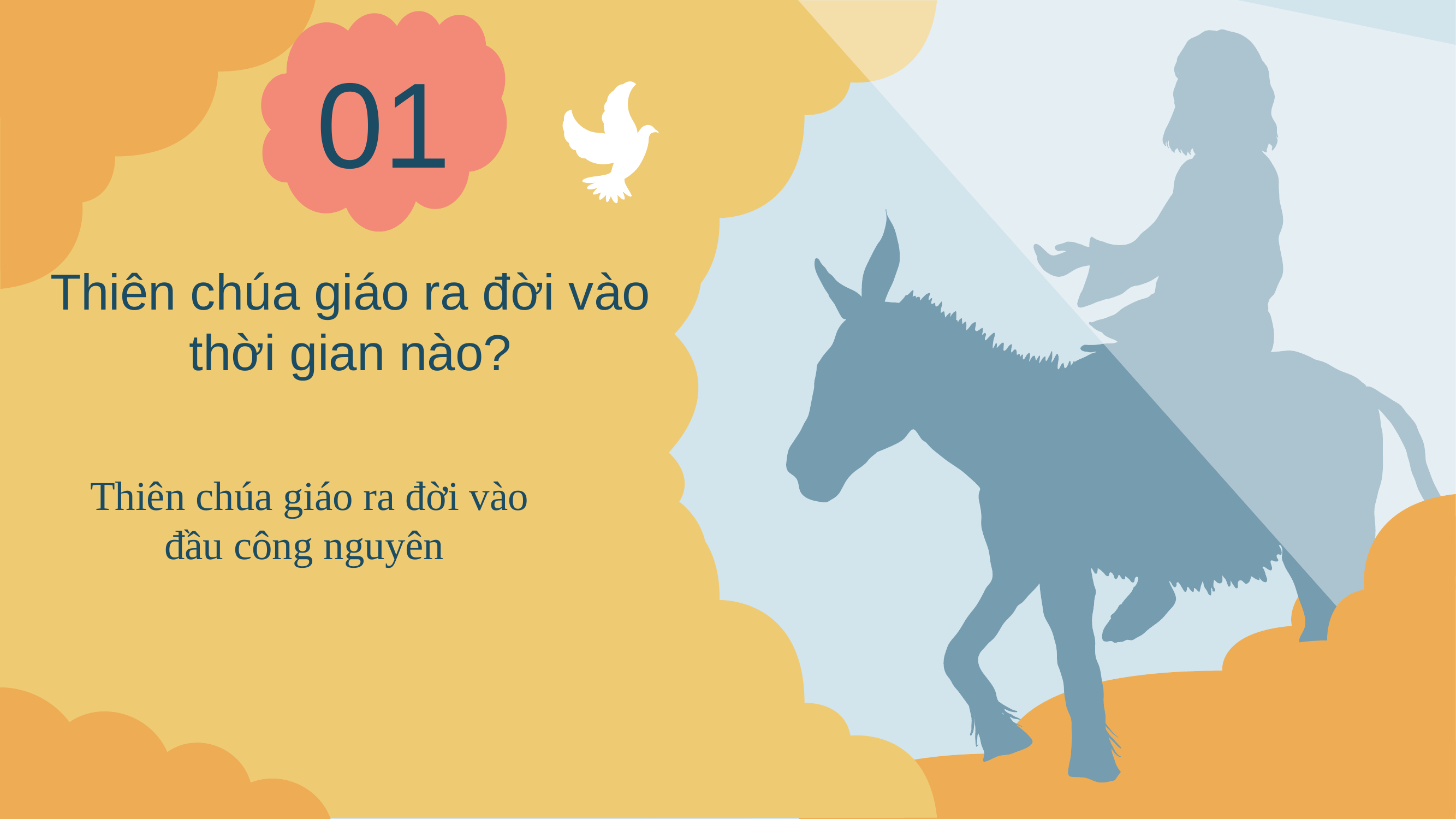

01

Thiên chúa giáo ra đời vào thời gian nào?
Thiên chúa giáo ra đời vào đầu công nguyên